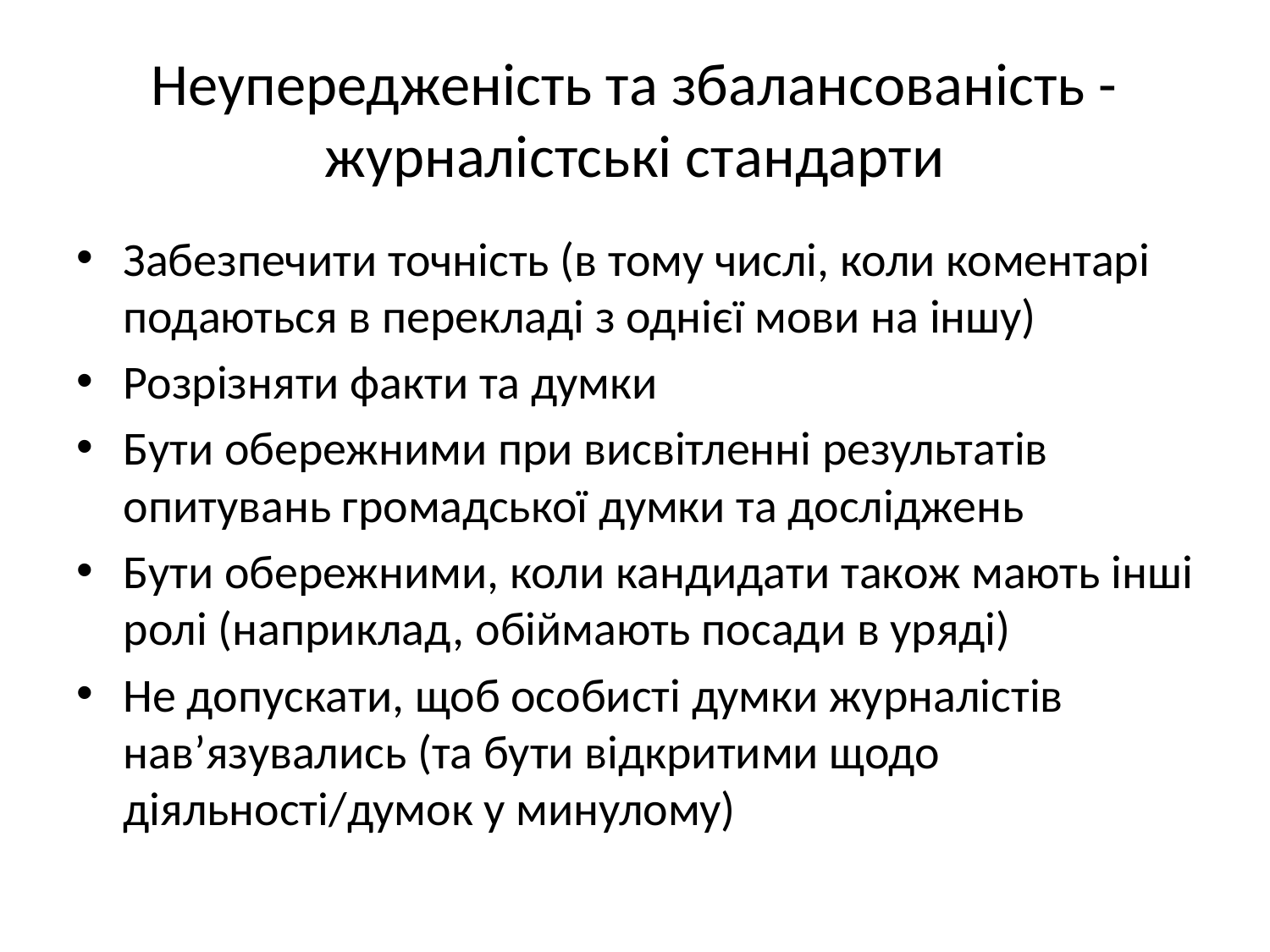

# Неупередженість та збалансованість - журналістські стандарти
Забезпечити точність (в тому числі, коли коментарі подаються в перекладі з однієї мови на іншу)
Розрізняти факти та думки
Бути обережними при висвітленні результатів опитувань громадської думки та досліджень
Бути обережними, коли кандидати також мають інші ролі (наприклад, обіймають посади в уряді)
Не допускати, щоб особисті думки журналістів нав’язувались (та бути відкритими щодо діяльності/думок у минулому)